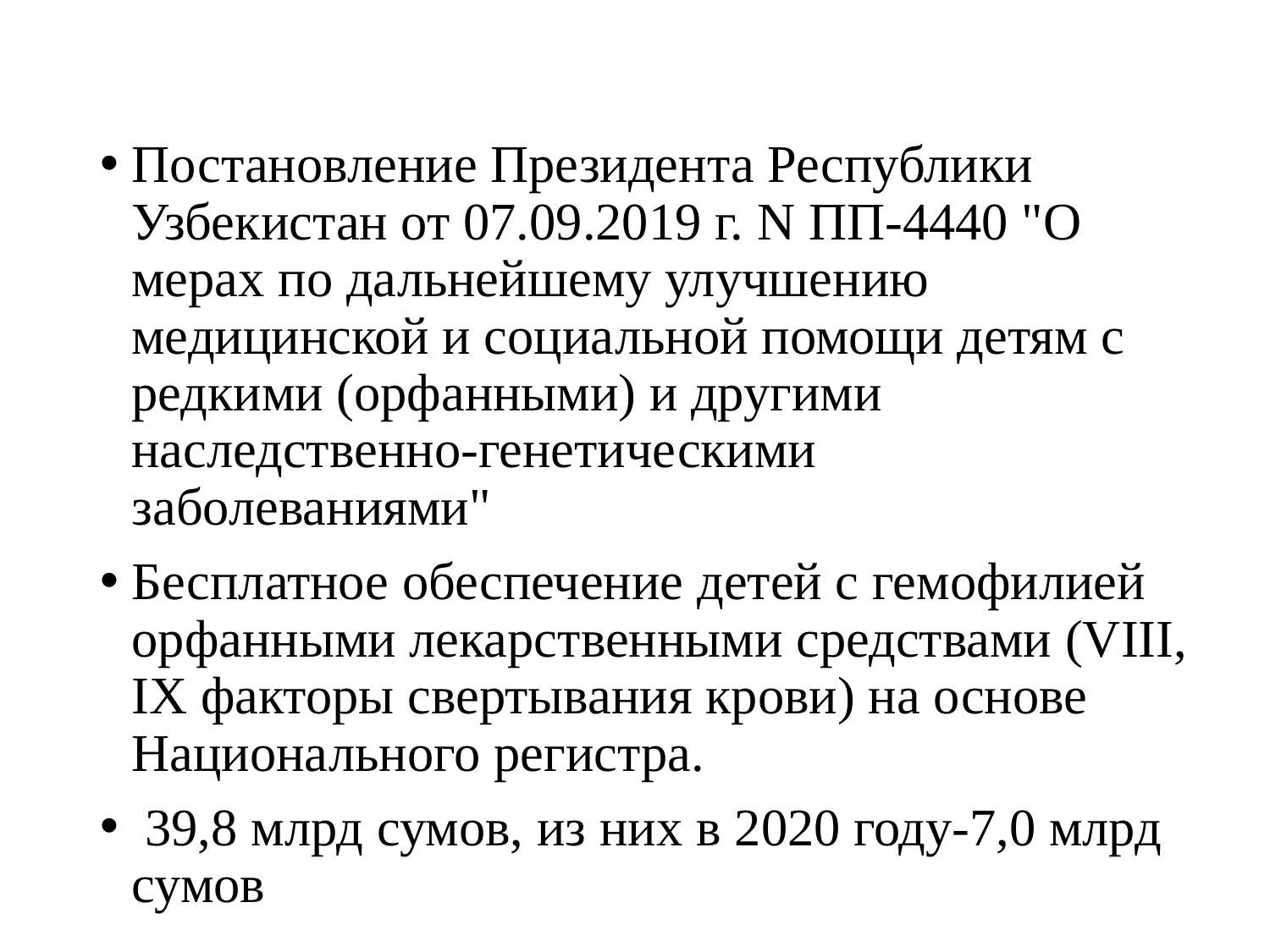

#
Постановление Президента Республики Узбекистан от 07.09.2019 г. N ПП-4440 "О мерах по дальнейшему улучшению медицинской и социальной помощи детям с редкими (орфанными) и другими наследственно-генетическими заболеваниями"
Бесплатное обеспечение детей с гемофилией орфанными лекарственными средствами (VIII, IX факторы свертывания крови) на основе Национального регистра.
 39,8 млрд сумов, из них в 2020 году-7,0 млрд сумов